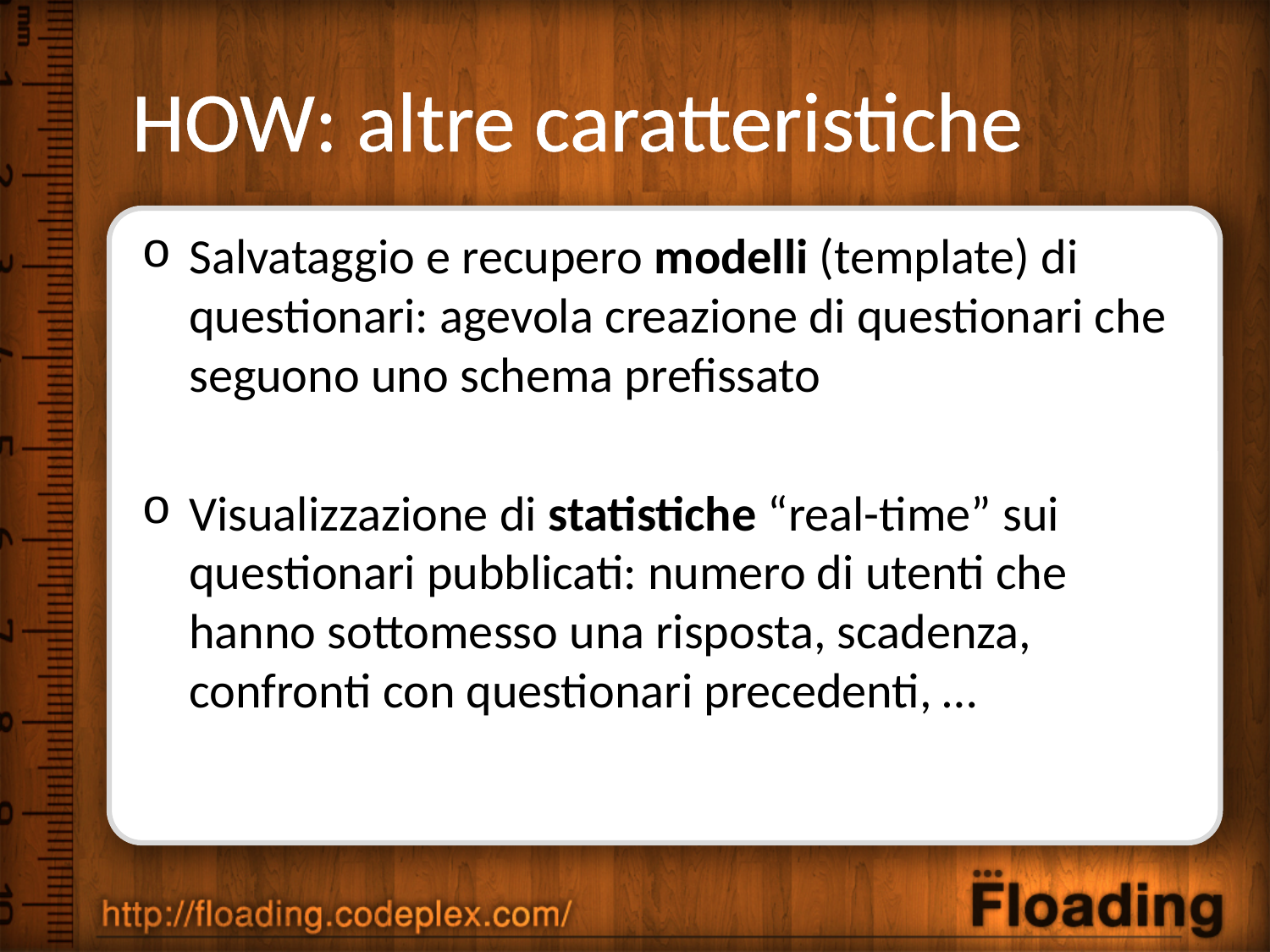

# HOW: altre caratteristiche

Salvataggio e recupero modelli (template) di questionari: agevola creazione di questionari che seguono uno schema prefissato

Visualizzazione di statistiche “real-time” sui questionari pubblicati: numero di utenti che hanno sottomesso una risposta, scadenza, confronti con questionari precedenti, …